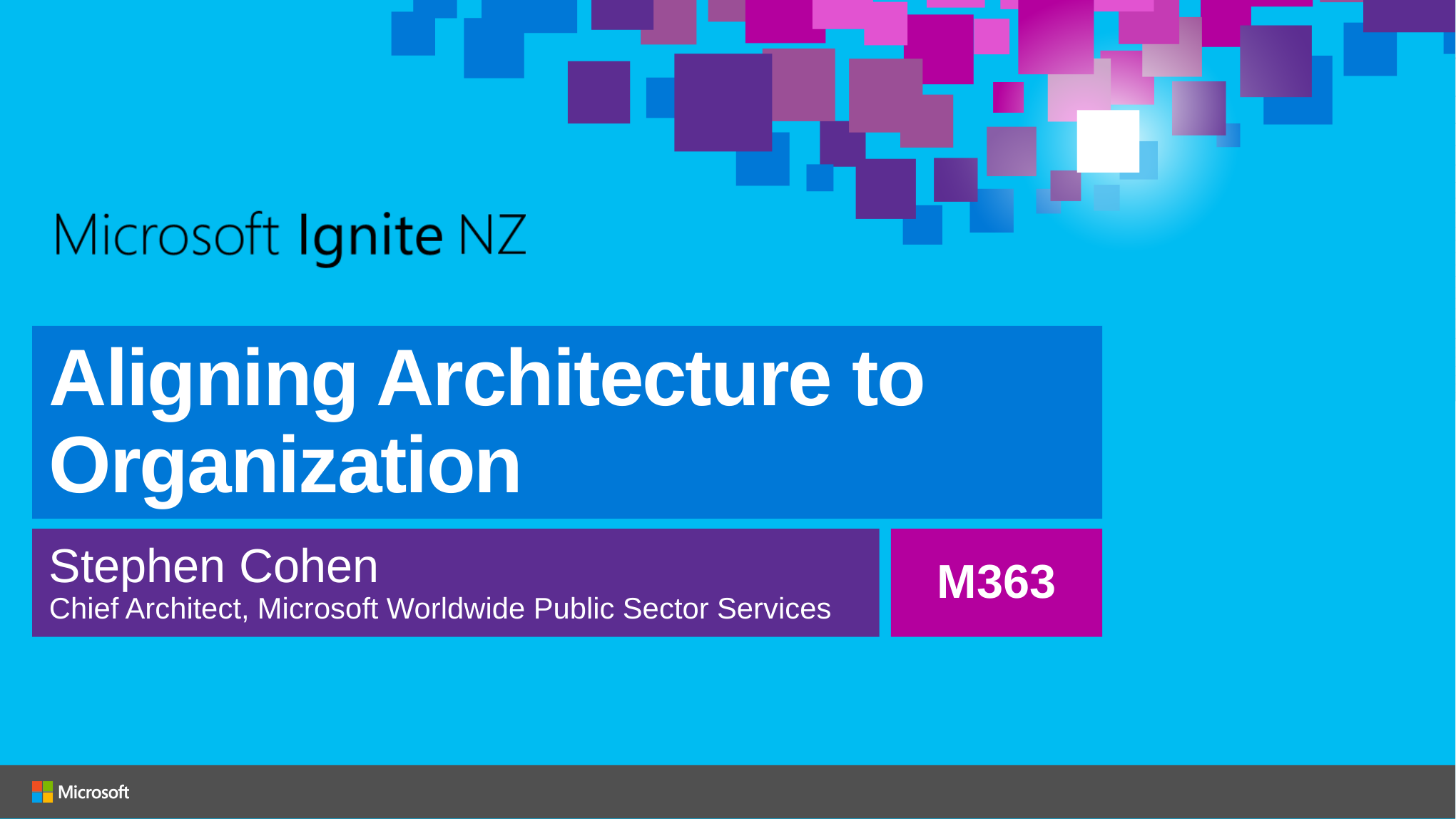

# Aligning Architecture to Organization
Stephen Cohen
Chief Architect, Microsoft Worldwide Public Sector Services
M363